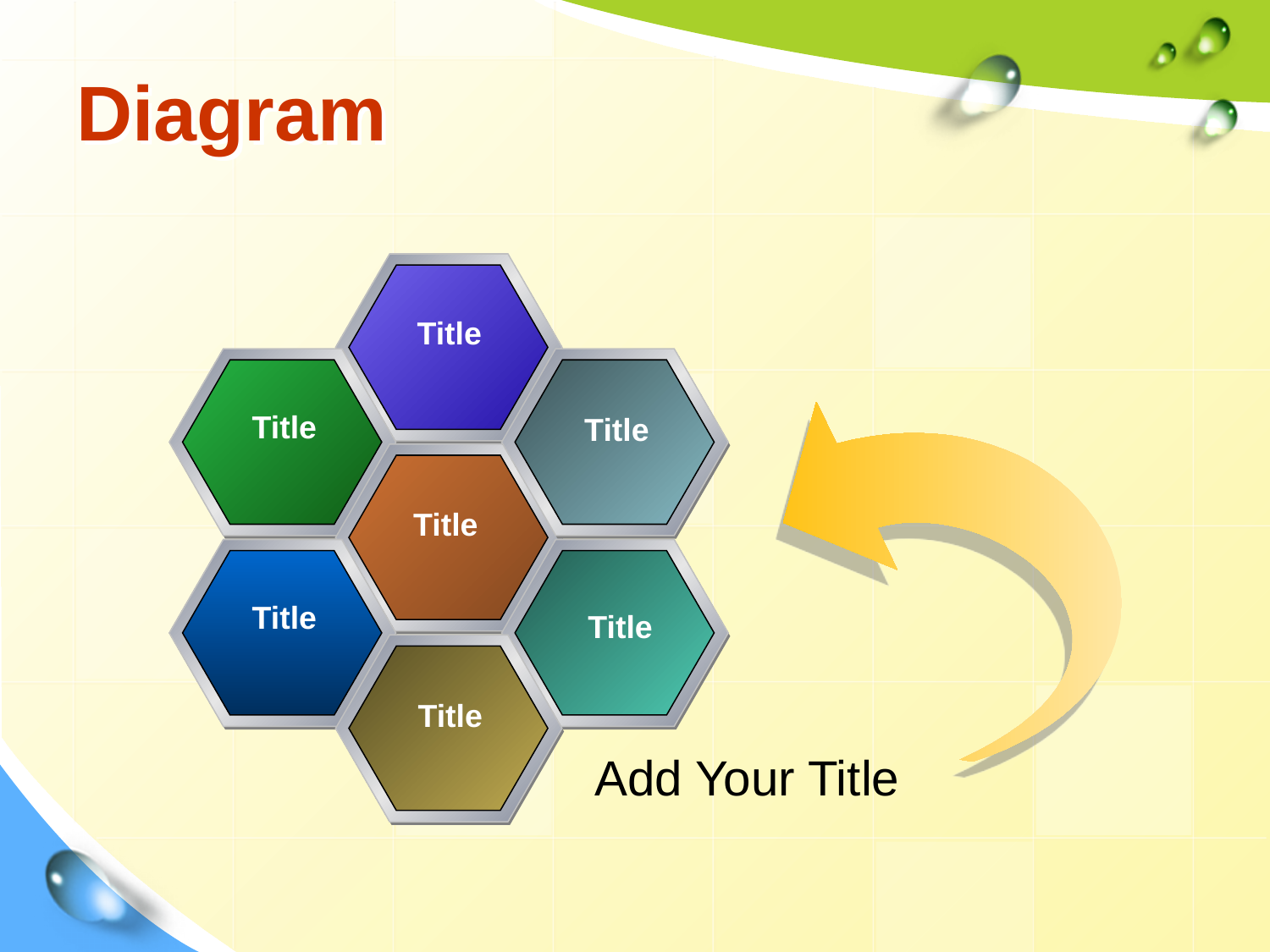

# Diagram

Title

Title

Title

Title

Title

Title

Title

Add Your Title